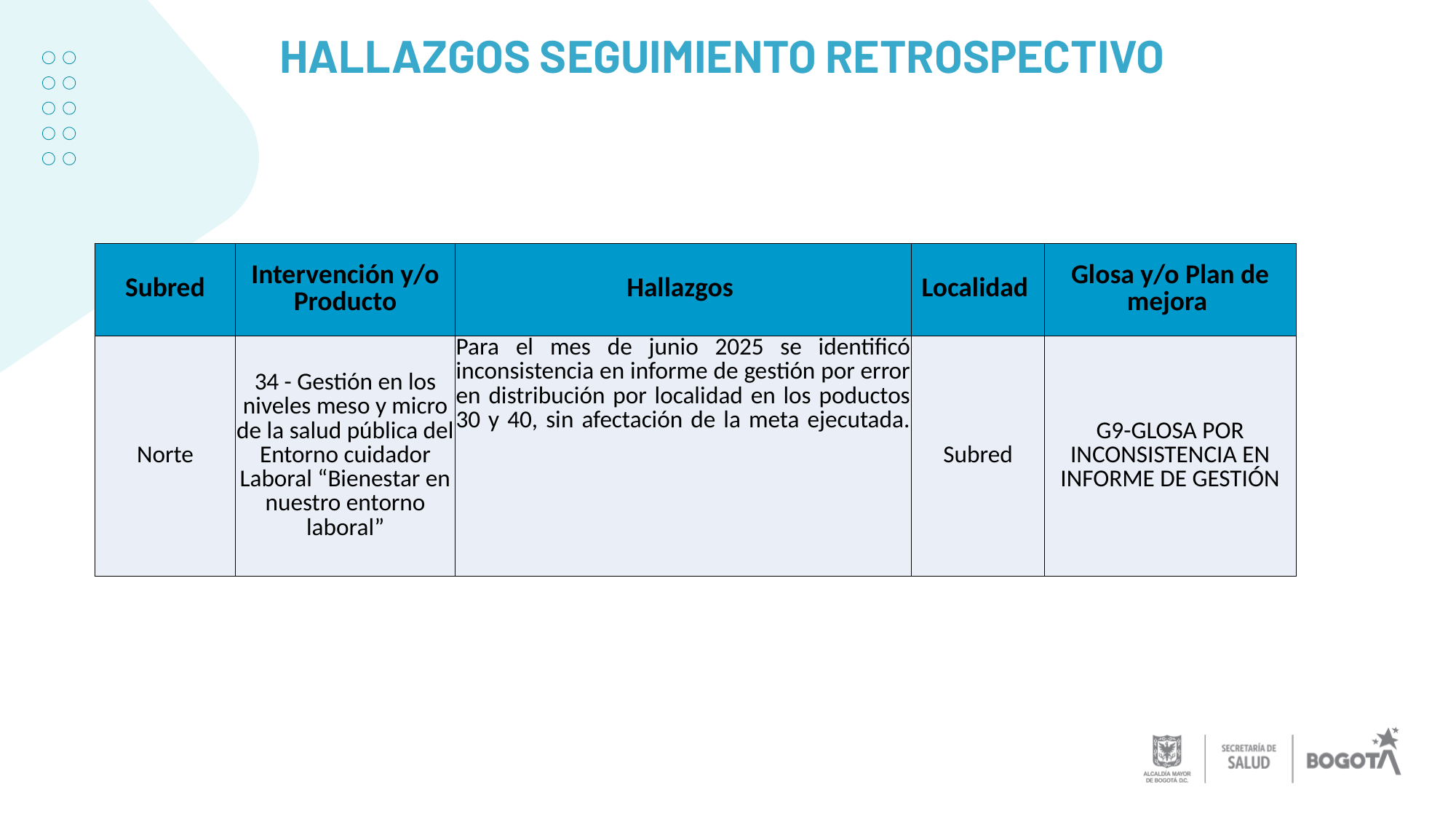

# HALLAZGOS SEGUIMIENTO RETROSPECTIVO
| Subred | Intervención y/o Producto | Hallazgos | Localidad | Glosa y/o Plan de mejora |
| --- | --- | --- | --- | --- |
| Norte | 34 - Gestión en los niveles meso y micro de la salud pública del Entorno cuidador Laboral “Bienestar en nuestro entorno laboral” | Para el mes de junio 2025 se identificó inconsistencia en informe de gestión por error en distribución por localidad en los poductos 30 y 40, sin afectación de la meta ejecutada. | Subred | G9-GLOSA POR INCONSISTENCIA EN INFORME DE GESTIÓN |